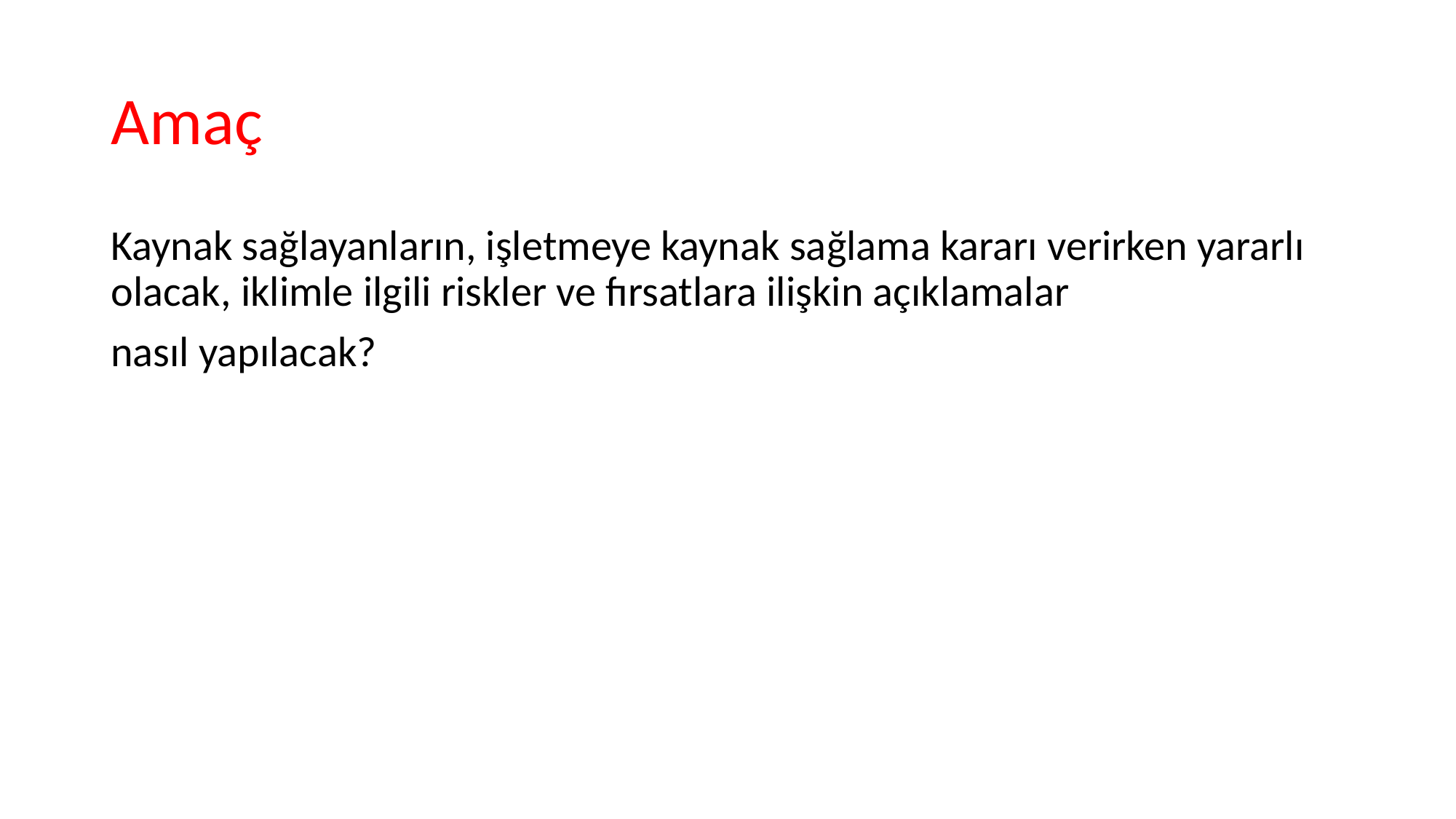

# Amaç
Kaynak sağlayanların, işletmeye kaynak sağlama kararı verirken yararlı olacak, iklimle ilgili riskler ve fırsatlara ilişkin açıklamalar
nasıl yapılacak?